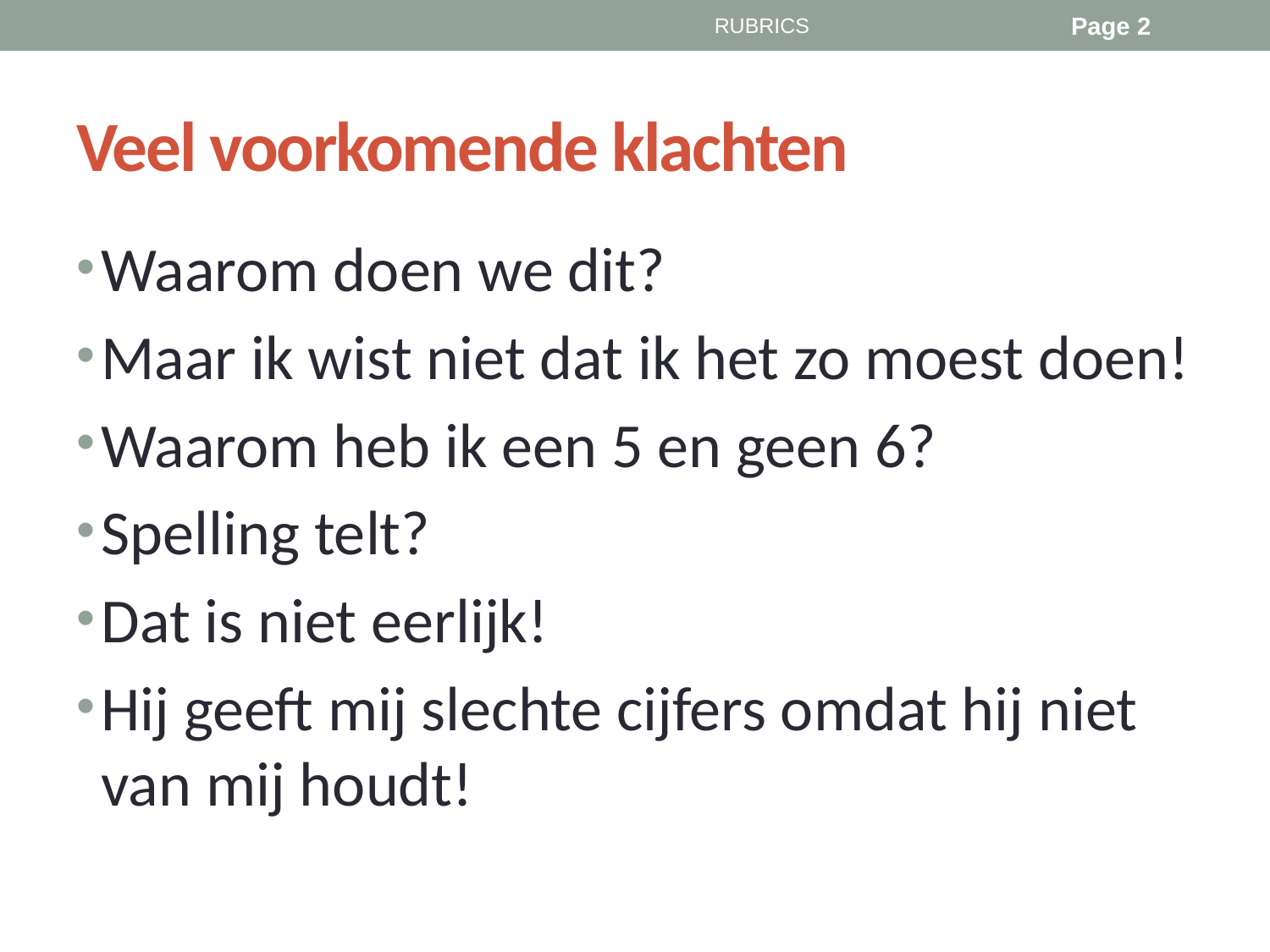

RUBRICS
Page 2
# Veel voorkomende klachten
Waarom doen we dit?
Maar ik wist niet dat ik het zo moest doen!
Waarom heb ik een 5 en geen 6?
Spelling telt?
Dat is niet eerlijk!
Hij geeft mij slechte cijfers omdat hij niet van mij houdt!